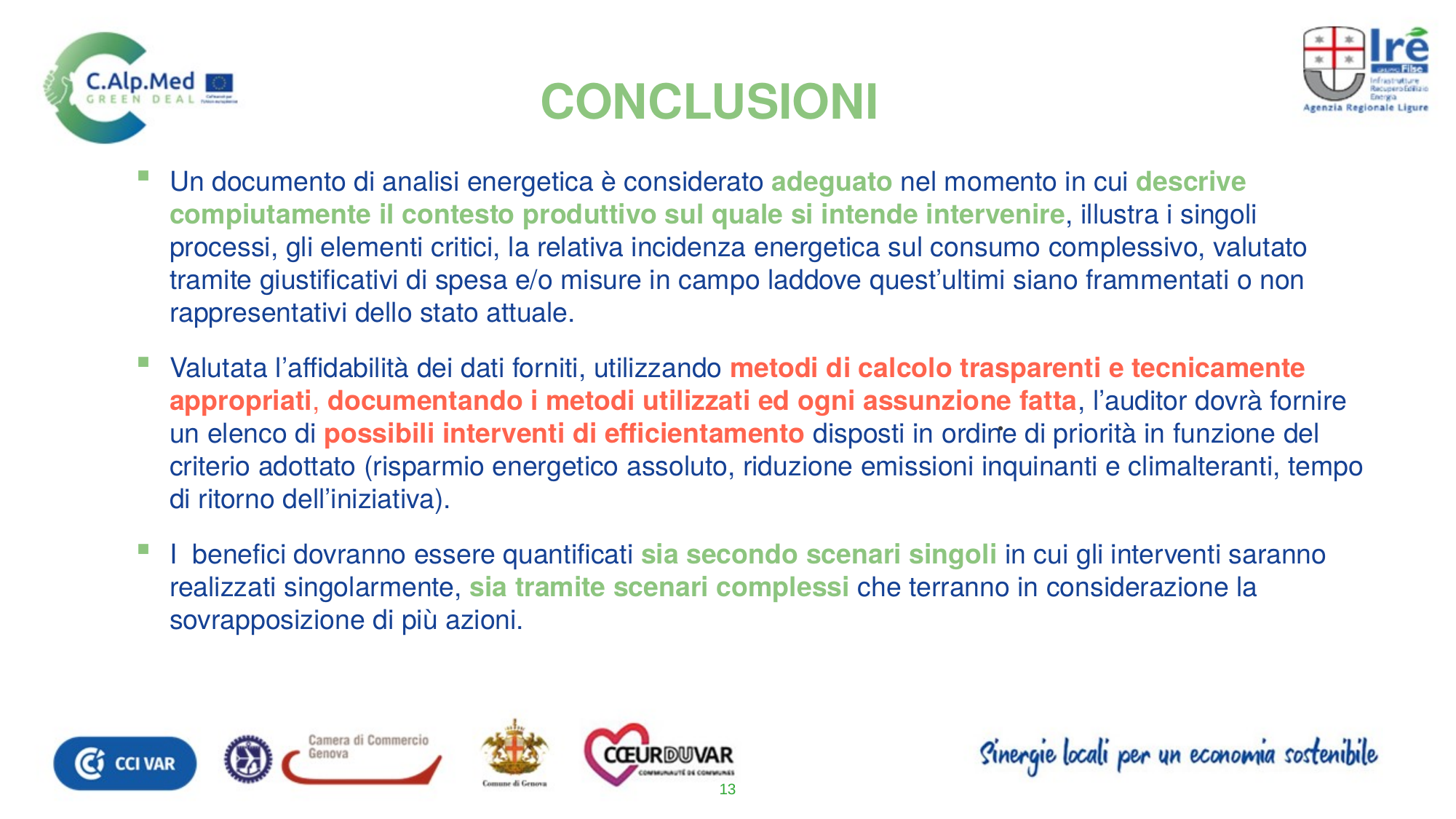

Conclusioni
Un documento di analisi energetica è considerato adeguato nel momento in cui descrive compiutamente il contesto produttivo sul quale si intende intervenire, illustra i singoli processi, gli elementi critici, la relativa incidenza energetica sul consumo complessivo, valutato tramite giustificativi di spesa e/o misure in campo laddove quest’ultimi siano frammentati o non rappresentativi dello stato attuale.
Valutata l’affidabilità dei dati forniti, utilizzando metodi di calcolo trasparenti e tecnicamente appropriati, documentando i metodi utilizzati ed ogni assunzione fatta, l’auditor dovrà fornire un elenco di possibili interventi di efficientamento disposti in ordine di priorità in funzione del criterio adottato (risparmio energetico assoluto, riduzione emissioni inquinanti e climalteranti, tempo di ritorno dell’iniziativa).
I  benefici dovranno essere quantificati sia secondo scenari singoli in cui gli interventi saranno realizzati singolarmente, sia tramite scenari complessi che terranno in considerazione la sovrapposizione di più azioni.

.

13